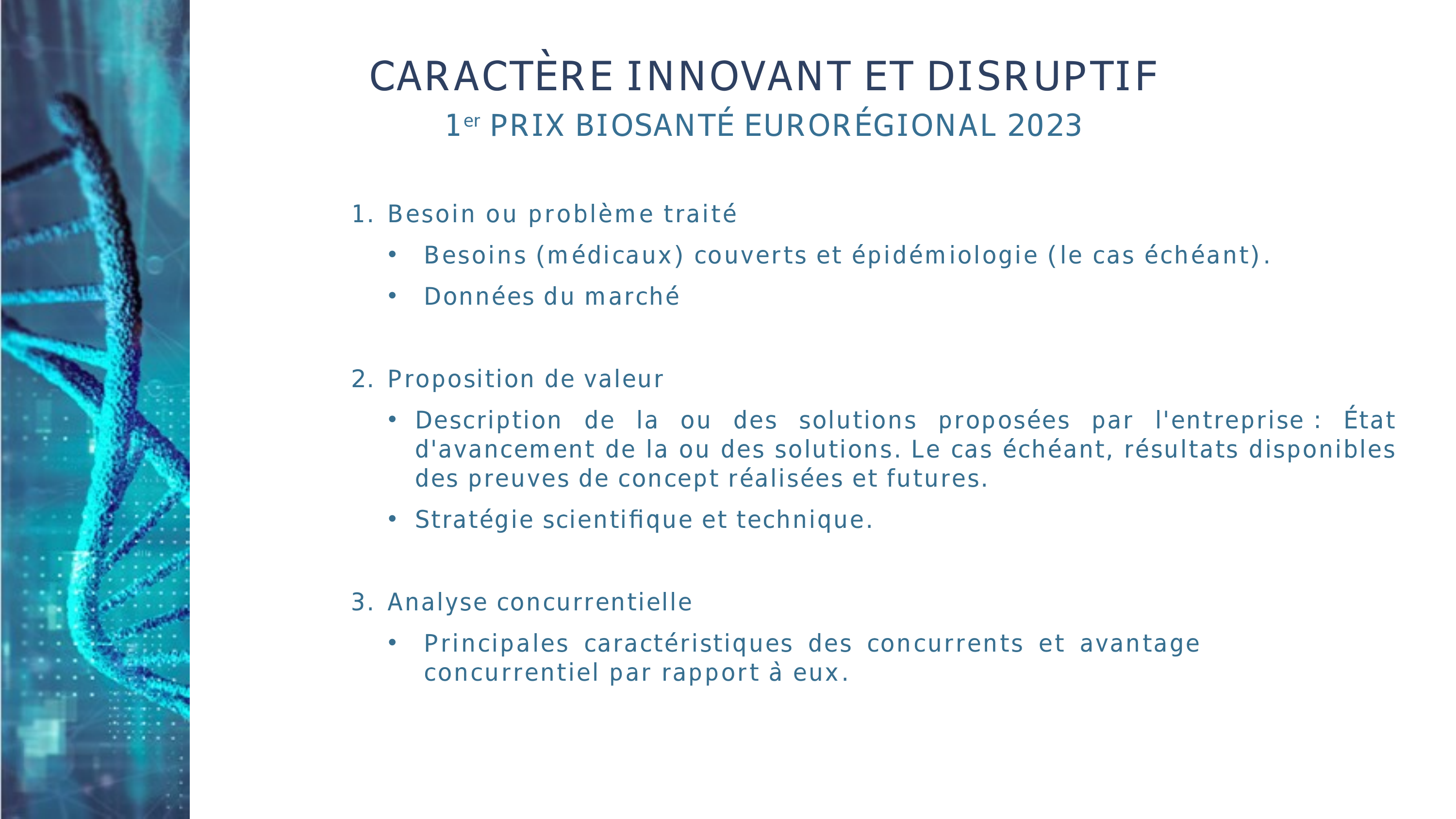

# CARACTÈRE INNOVANT ET DISRUPTIF
1er PRIX BIOSANTÉ EURORÉGIONAL 2023
Besoin ou problème traité
Besoins (médicaux) couverts et épidémiologie (le cas échéant).
Données du marché

Proposition de valeur
Description de la ou des solutions proposées par l'entreprise : État d'avancement de la ou des solutions. Le cas échéant, résultats disponibles des preuves de concept réalisées et futures.
Stratégie scientifique et technique.

Analyse concurrentielle
Principales caractéristiques des concurrents et avantage concurrentiel par rapport à eux.